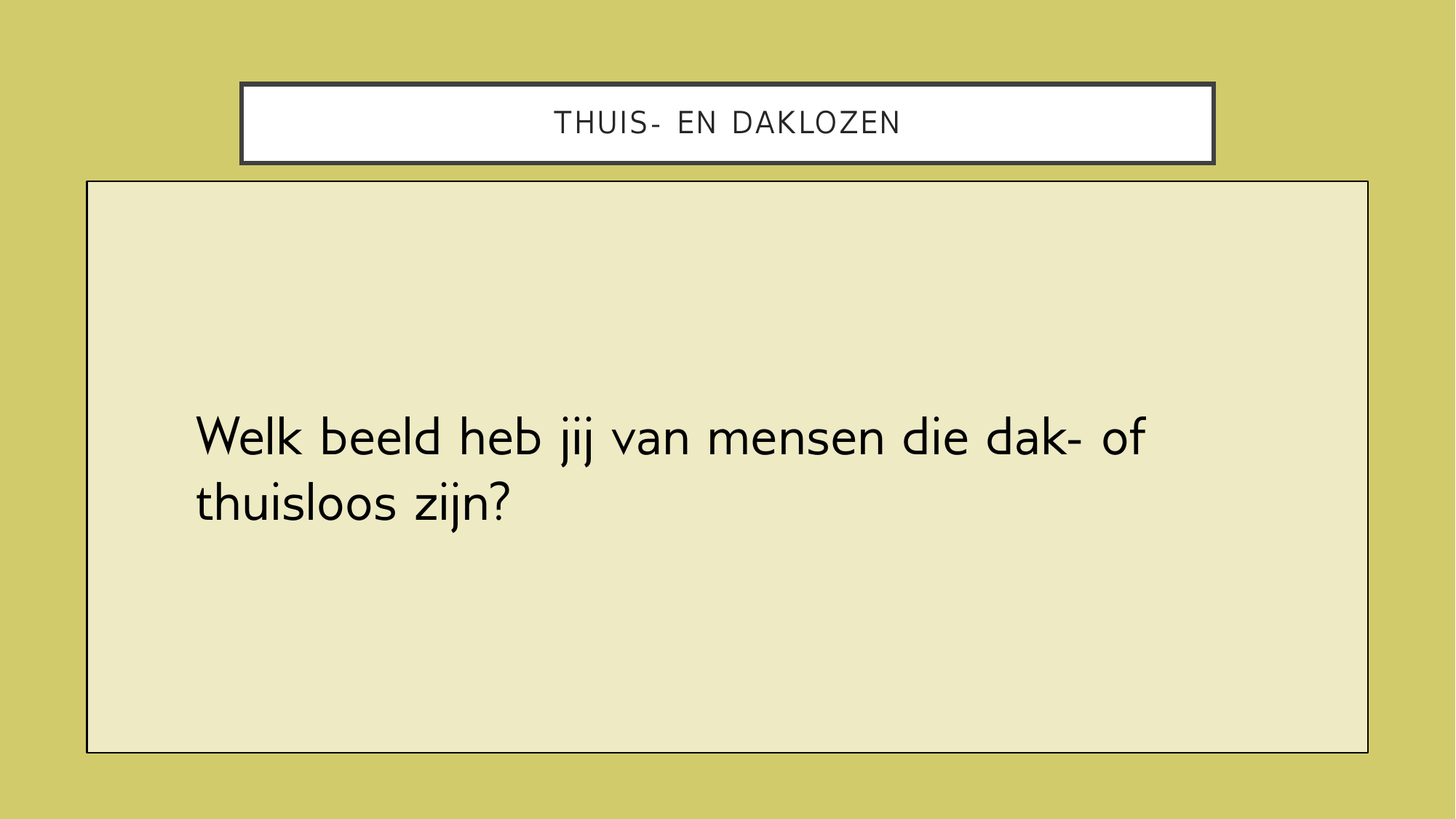

# Thuis- en daklozen

Welk beeld heb jij van mensen die dak- of thuisloos zijn?